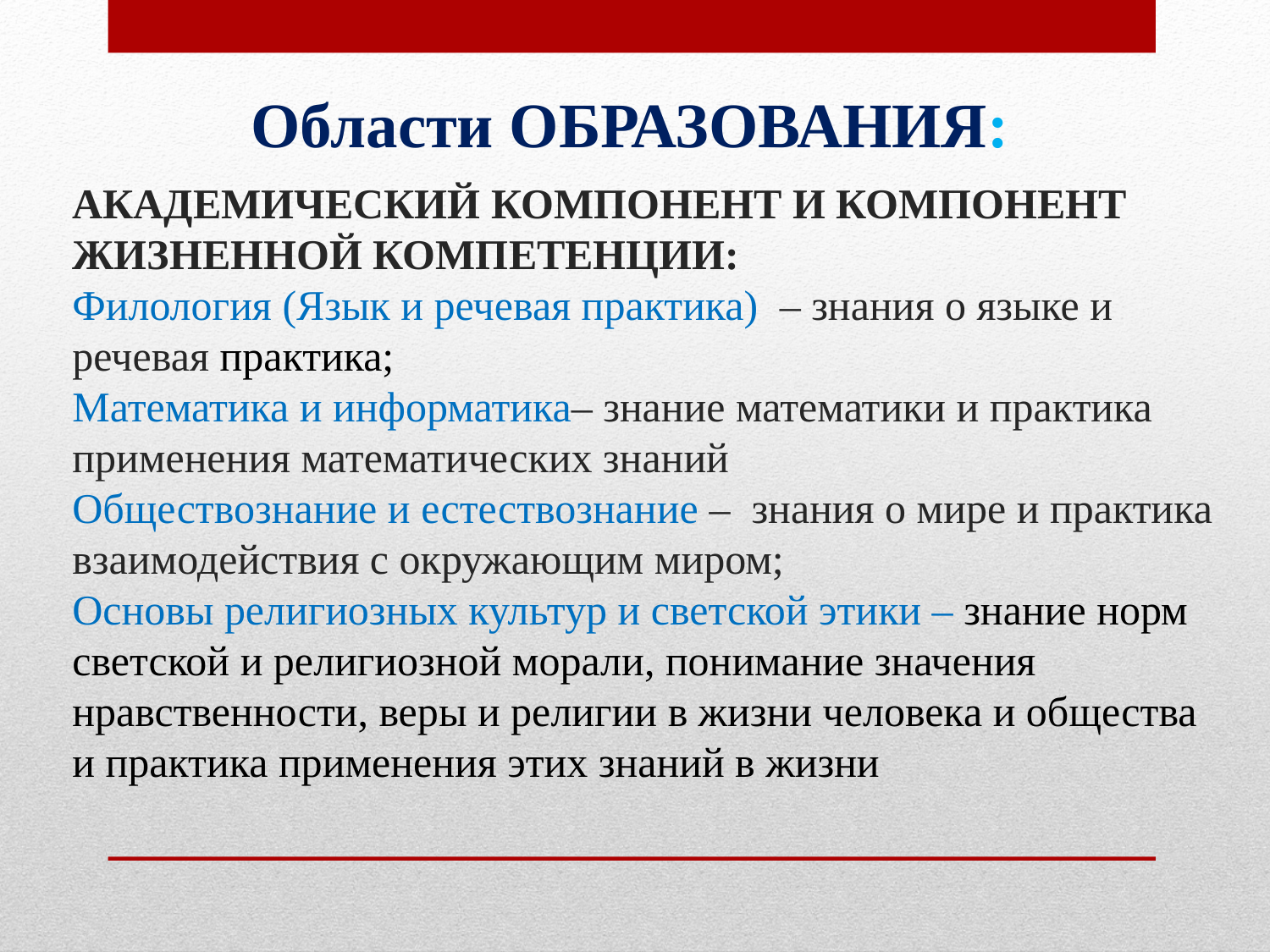

Области ОБРАЗОВАНИЯ:
# АКАДЕМИЧЕСКИЙ КОМПОНЕНТ И КОМПОНЕНТ ЖИЗНЕННОЙ КОМПЕТЕНЦИИ: Филология (Язык и речевая практика)  – знания о языке и речевая практика; Математика и информатика– знание математики и практика применения математических знаний Обществознание и естествознание –  знания о мире и практика взаимодействия с окружающим миром; Основы религиозных культур и светской этики – знание норм светской и религиозной морали, понимание значения нравственности, веры и религии в жизни человека и общества и практика применения этих знаний в жизни